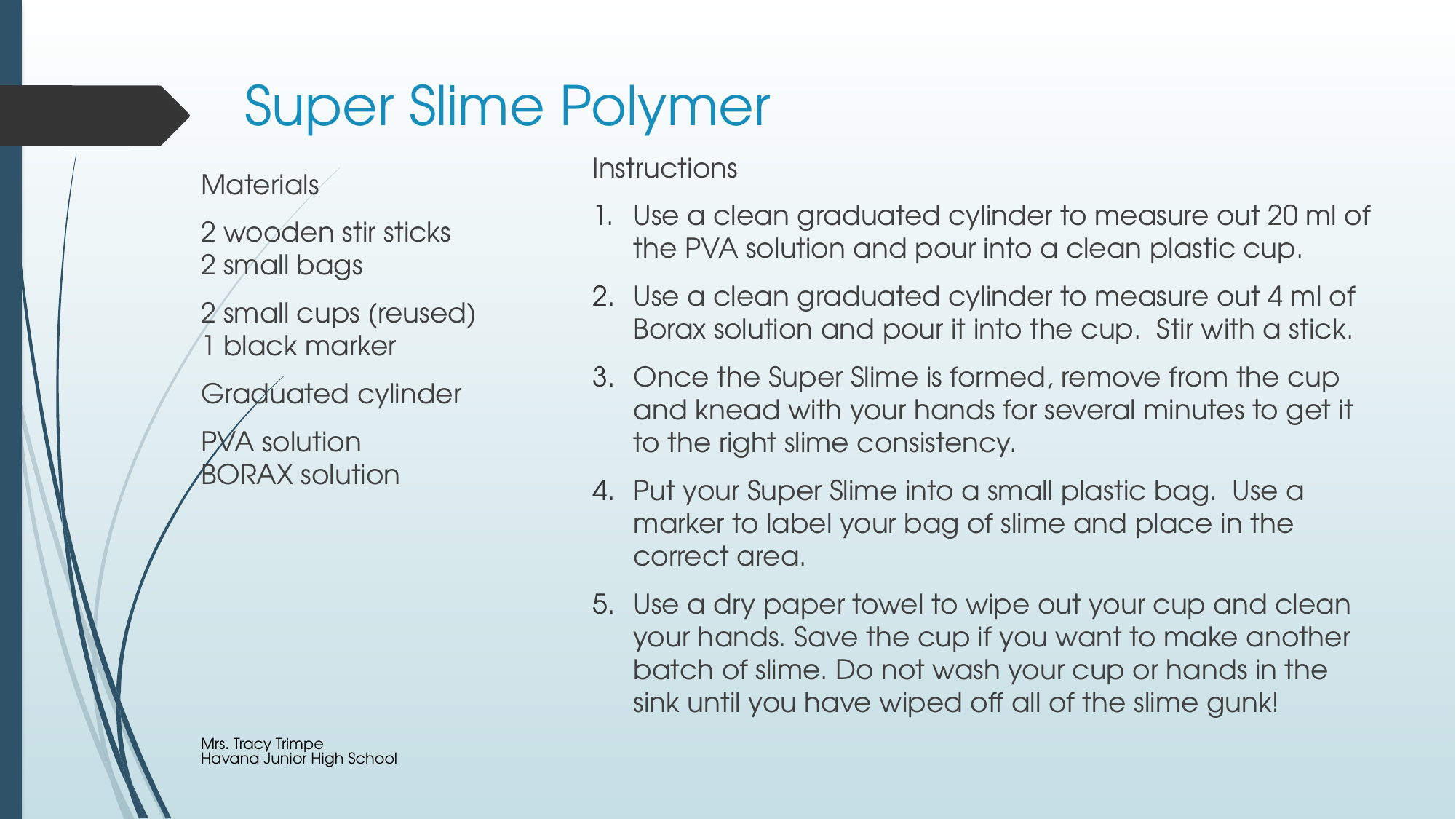

# Super Slime Polymer
Instructions
Use a clean graduated cylinder to measure out 20 ml of the PVA solution and pour into a clean plastic cup.
Use a clean graduated cylinder to measure out 4 ml of Borax solution and pour it into the cup.  Stir with a stick.
Once the Super Slime is formed, remove from the cup and knead with your hands for several minutes to get it to the right slime consistency.
Put your Super Slime into a small plastic bag.  Use a marker to label your bag of slime and place in the correct area.
Use a dry paper towel to wipe out your cup and clean your hands. Save the cup if you want to make another batch of slime. Do not wash your cup or hands in the sink until you have wiped off all of the slime gunk!

Materials
2 wooden stir sticks
2 small bags
2 small cups (reused)
1 black marker
Graduated cylinder
PVA solution
BORAX solution

Mrs. Tracy Trimpe
Havana Junior High School